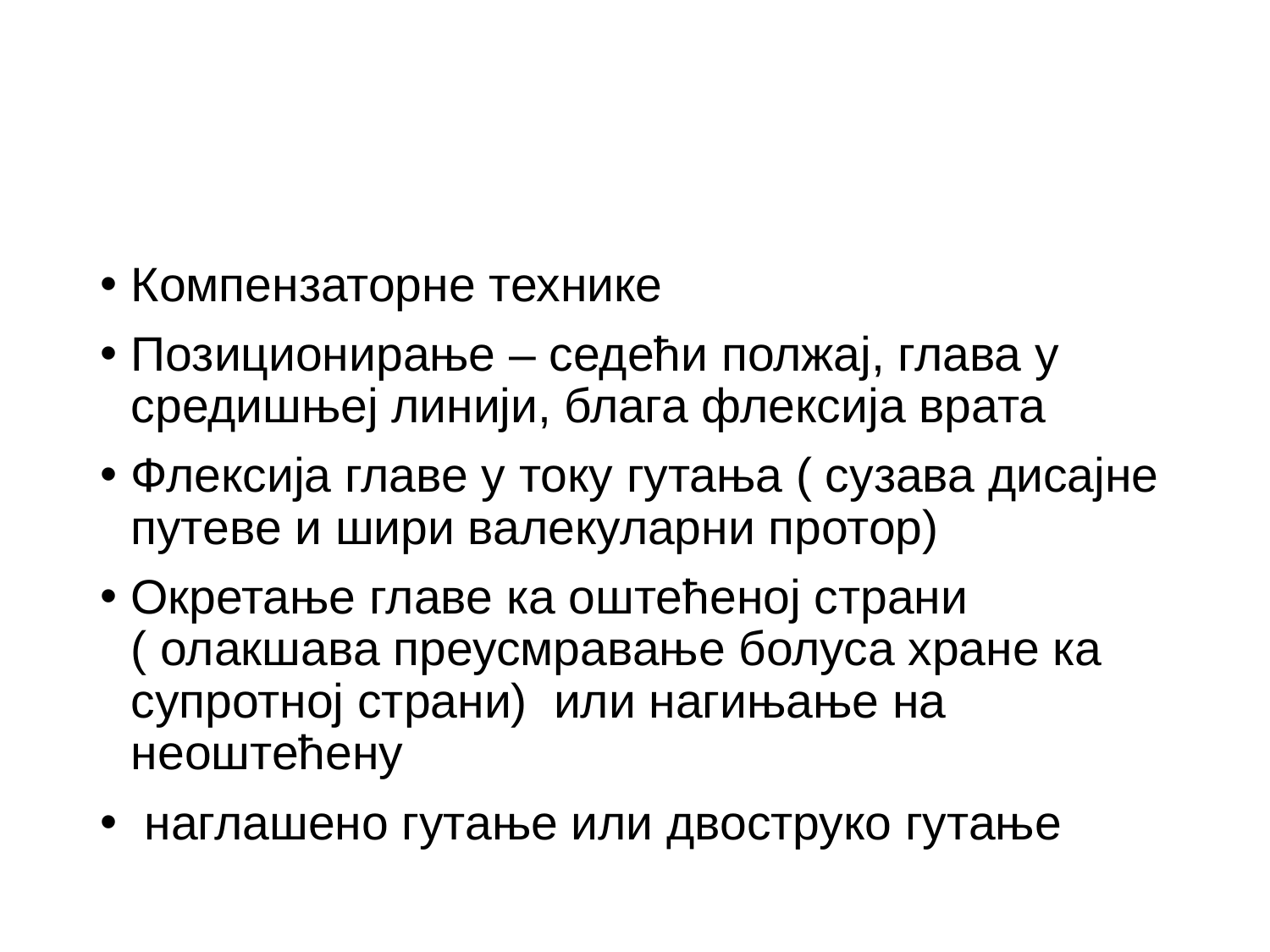

Компензаторне технике
Позиционирање – седећи полжај, глава у средишњеј линији, блага флексија врата
Флексија главе у току гутања ( сузава дисајне путеве и шири валекуларни протор)
Окретање главе ка оштећеној страни ( олакшава преусмравање болуса хране ка супротној страни)  или нагињање на неоштећену
 наглашено гутање или двоструко гутање